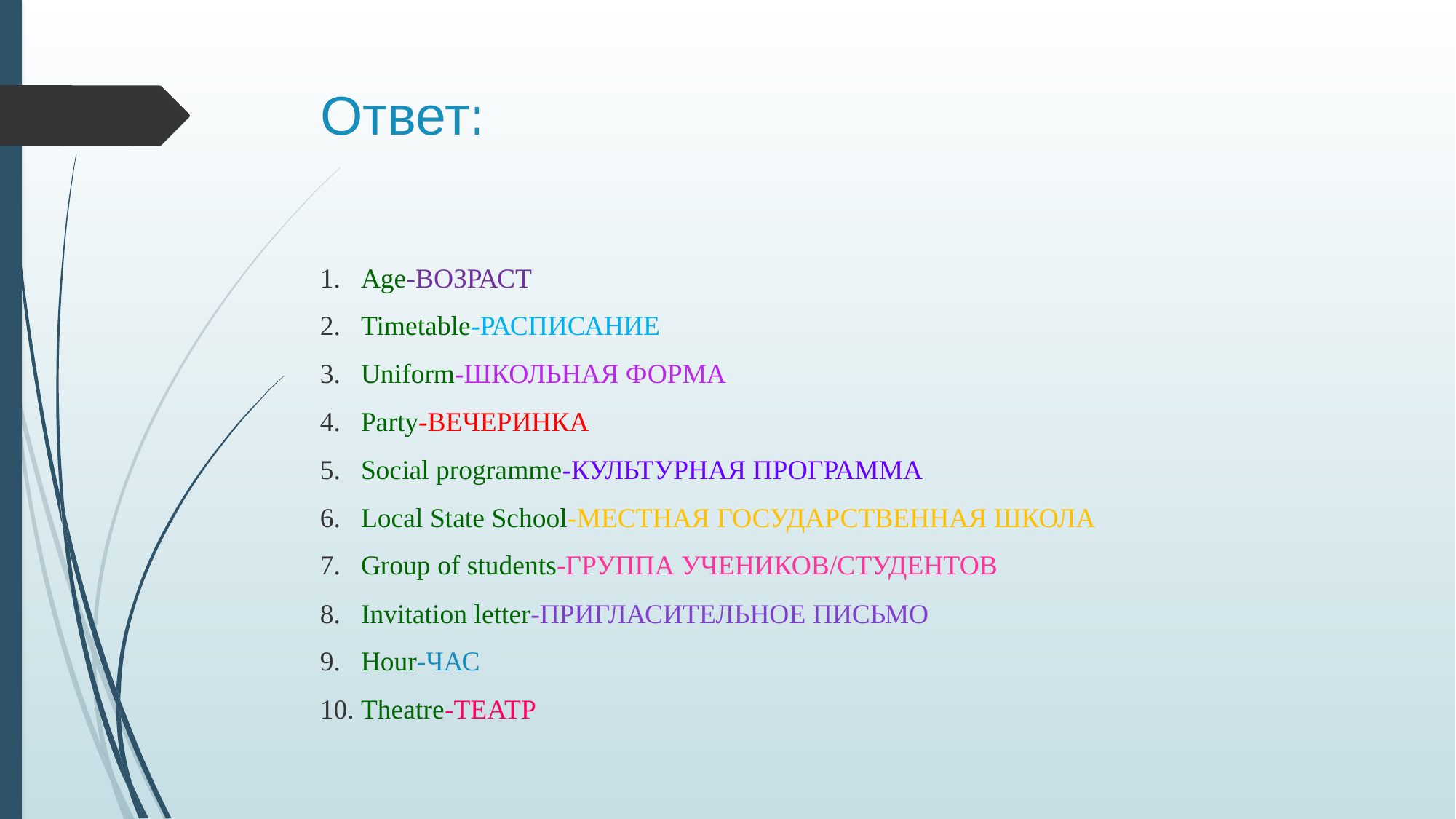

# Ответ:
Age-ВОЗРАСТ
Timetable-РАСПИСАНИЕ
Uniform-ШКОЛЬНАЯ ФОРМА
Party-ВЕЧЕРИНКА
Social programme-КУЛЬТУРНАЯ ПРОГРАММА
Local State School-МЕСТНАЯ ГОСУДАРСТВЕННАЯ ШКОЛА
Group of students-ГРУППА УЧЕНИКОВ/СТУДЕНТОВ
Invitation letter-ПРИГЛАСИТЕЛЬНОЕ ПИСЬМО
Hour-ЧАС
Theatre-ТЕАТР